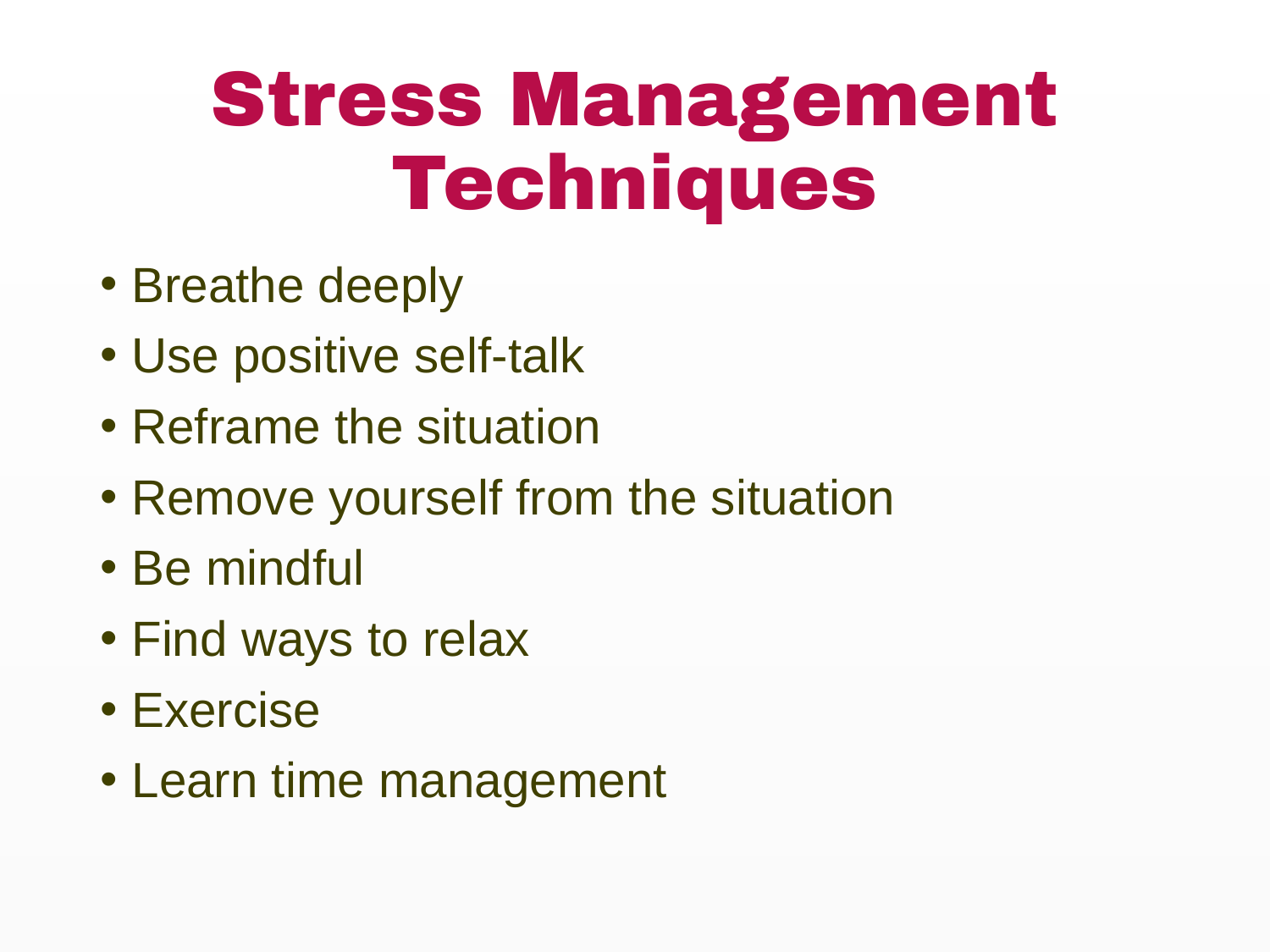

# Stress Management Techniques
Breathe deeply
Use positive self-talk
Reframe the situation
Remove yourself from the situation
Be mindful
Find ways to relax
Exercise
Learn time management